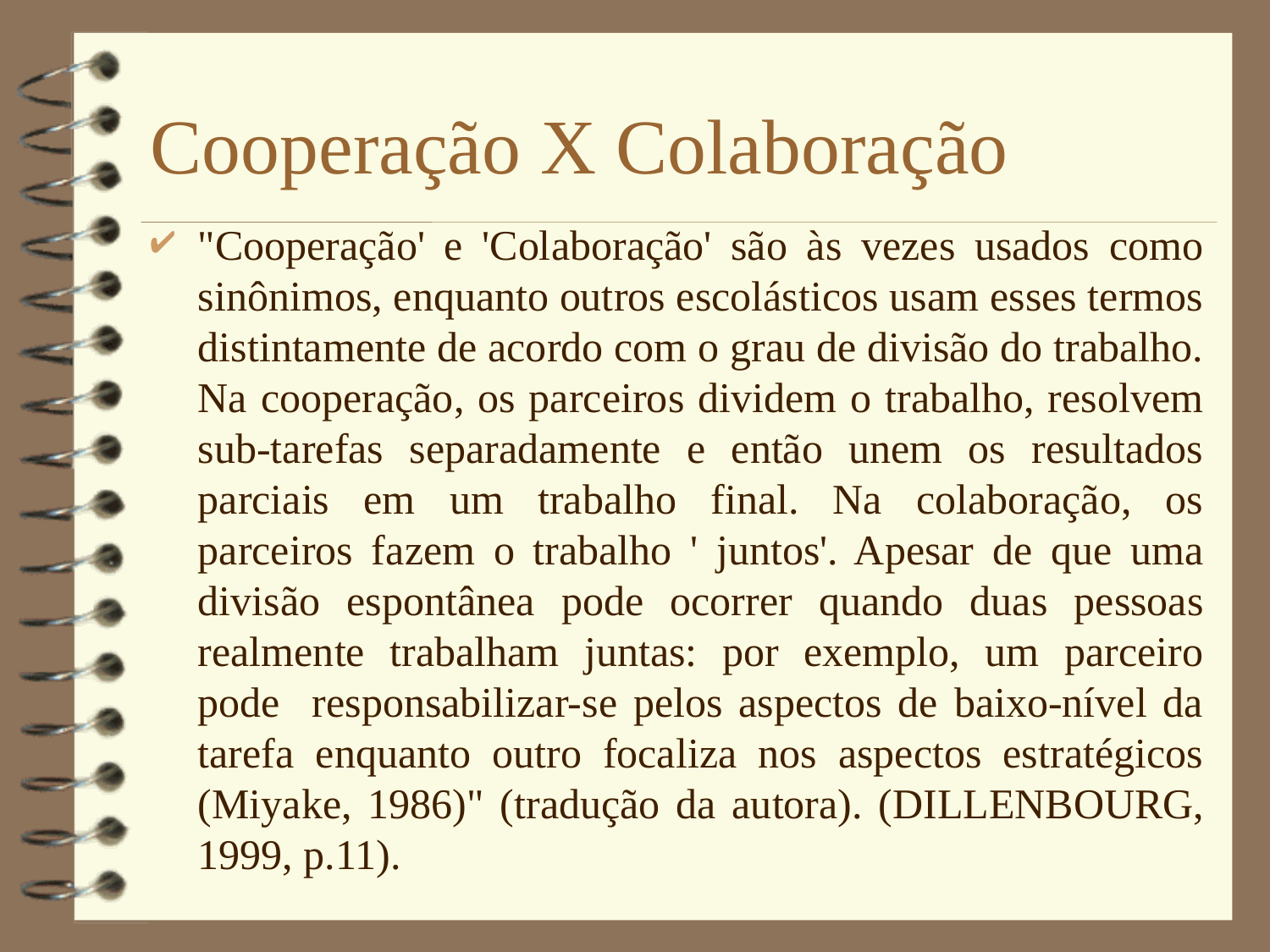

# Cooperação X Colaboração
"Cooperação' e 'Colaboração' são às vezes usados como sinônimos, enquanto outros escolásticos usam esses termos distintamente de acordo com o grau de divisão do trabalho. Na cooperação, os parceiros dividem o trabalho, resolvem sub-tarefas separadamente e então unem os resultados parciais em um trabalho final. Na colaboração, os parceiros fazem o trabalho ' juntos'. Apesar de que uma divisão espontânea pode ocorrer quando duas pessoas realmente trabalham juntas: por exemplo, um parceiro pode  responsabilizar-se pelos aspectos de baixo-nível da tarefa enquanto outro focaliza nos aspectos estratégicos (Miyake, 1986)" (tradução da autora). (DILLENBOURG, 1999, p.11).